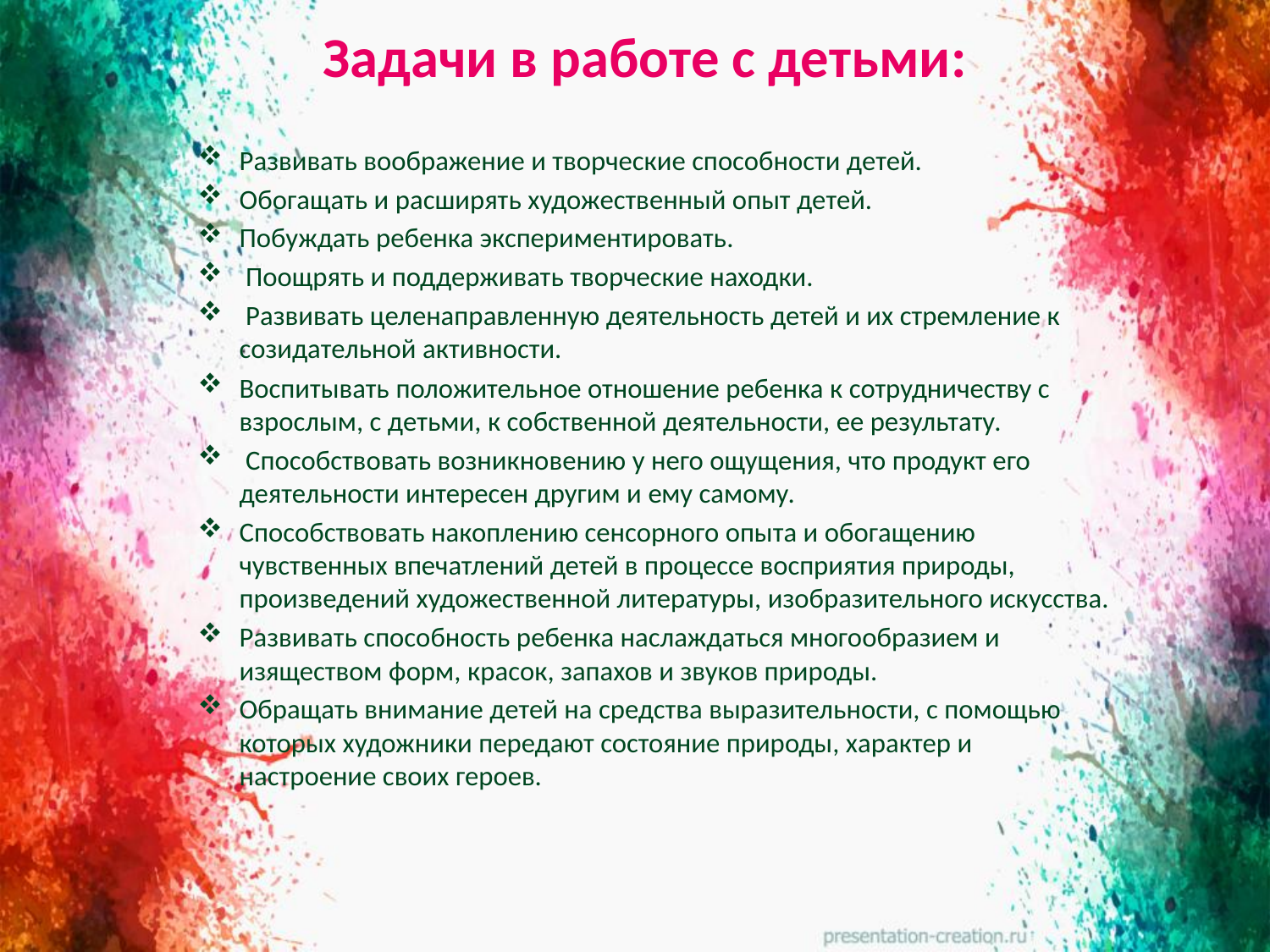

# Задачи в работе с детьми:
Развивать воображение и творческие способности детей.
Обогащать и расширять художественный опыт детей.
Побуждать ребенка экспериментировать.
 Поощрять и поддерживать творческие находки.
 Развивать целенаправленную деятельность детей и их стремление к созидательной активности.
Воспитывать положительное отношение ребенка к сотрудничеству с взрослым, с детьми, к собственной деятельности, ее результату.
 Способствовать возникновению у него ощущения, что продукт его деятельности интересен другим и ему самому.
Способствовать накоплению сенсорного опыта и обогащению чувственных впечатлений детей в процессе восприятия природы, произведений художественной литературы, изобразительного искусства.
Развивать способность ребенка наслаждаться многообразием и изяществом форм, красок, запахов и звуков природы.
Обращать внимание детей на средства выразительности, с помощью которых художники передают состояние природы, характер и настроение своих героев.